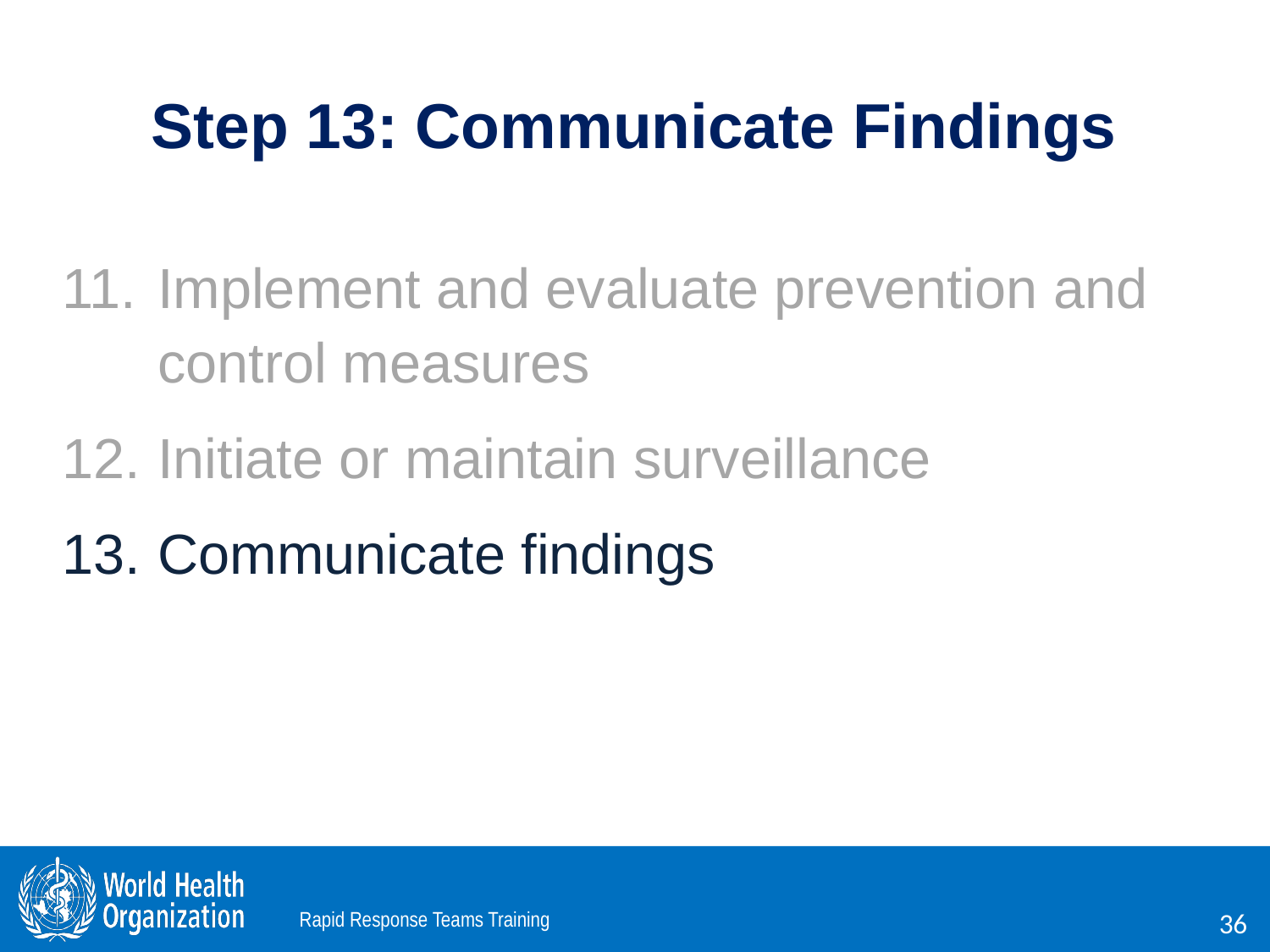

Step 13: Communicate Findings
Implement and evaluate prevention and control measures
Initiate or maintain surveillance
Communicate findings